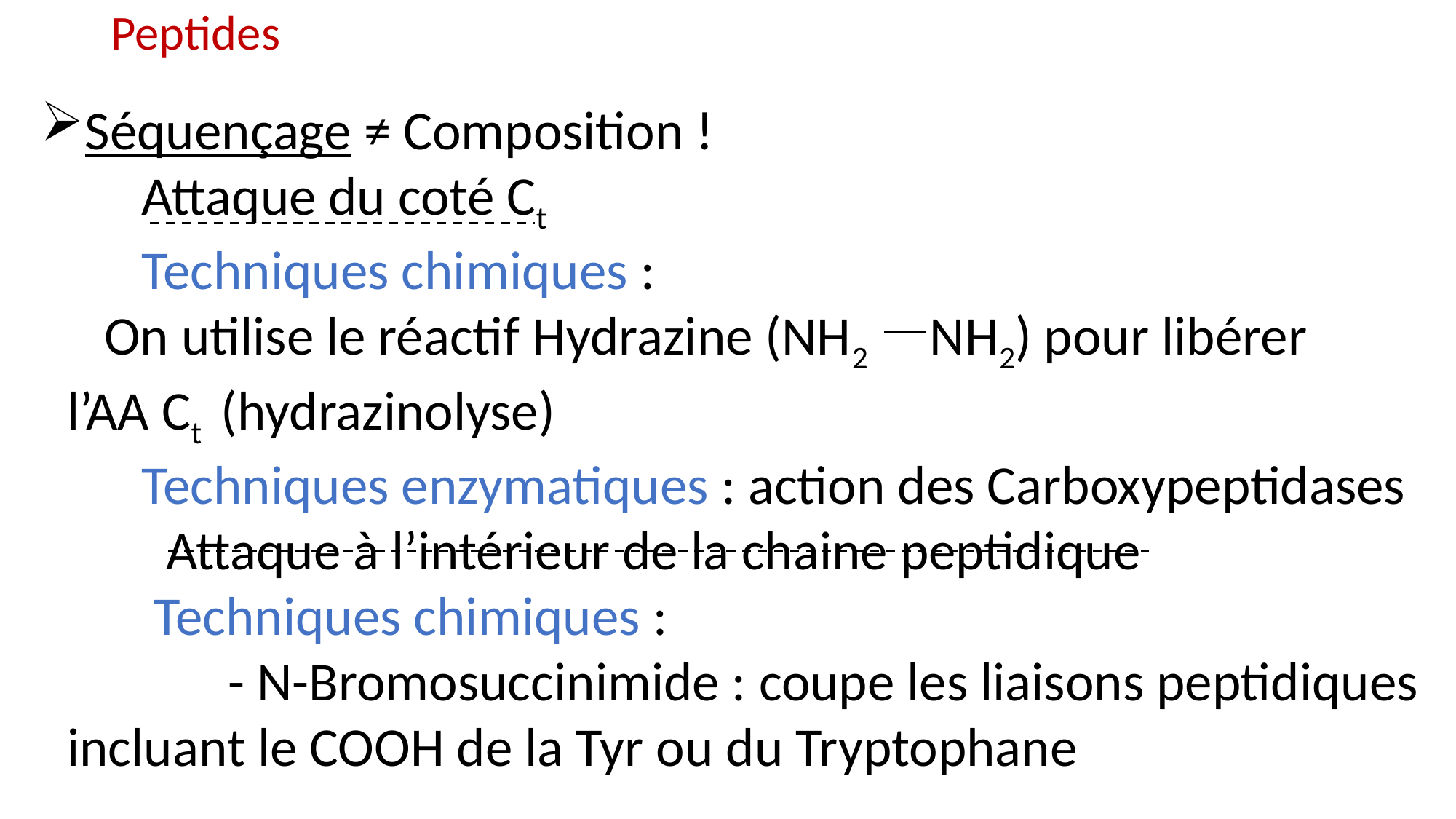

Peptides
Séquençage ≠ Composition !
      Attaque du coté Ct
      Techniques chimiques :
   On utilise le réactif Hydrazine (NH2     NH2) pour libérer      l’AA Ct  (hydrazinolyse)
      Techniques enzymatiques : action des Carboxypeptidases
        Attaque à l’intérieur de la chaine peptidique
       Techniques chimiques :
             - N-Bromosuccinimide : coupe les liaisons peptidiques incluant le COOH de la Tyr ou du Tryptophane